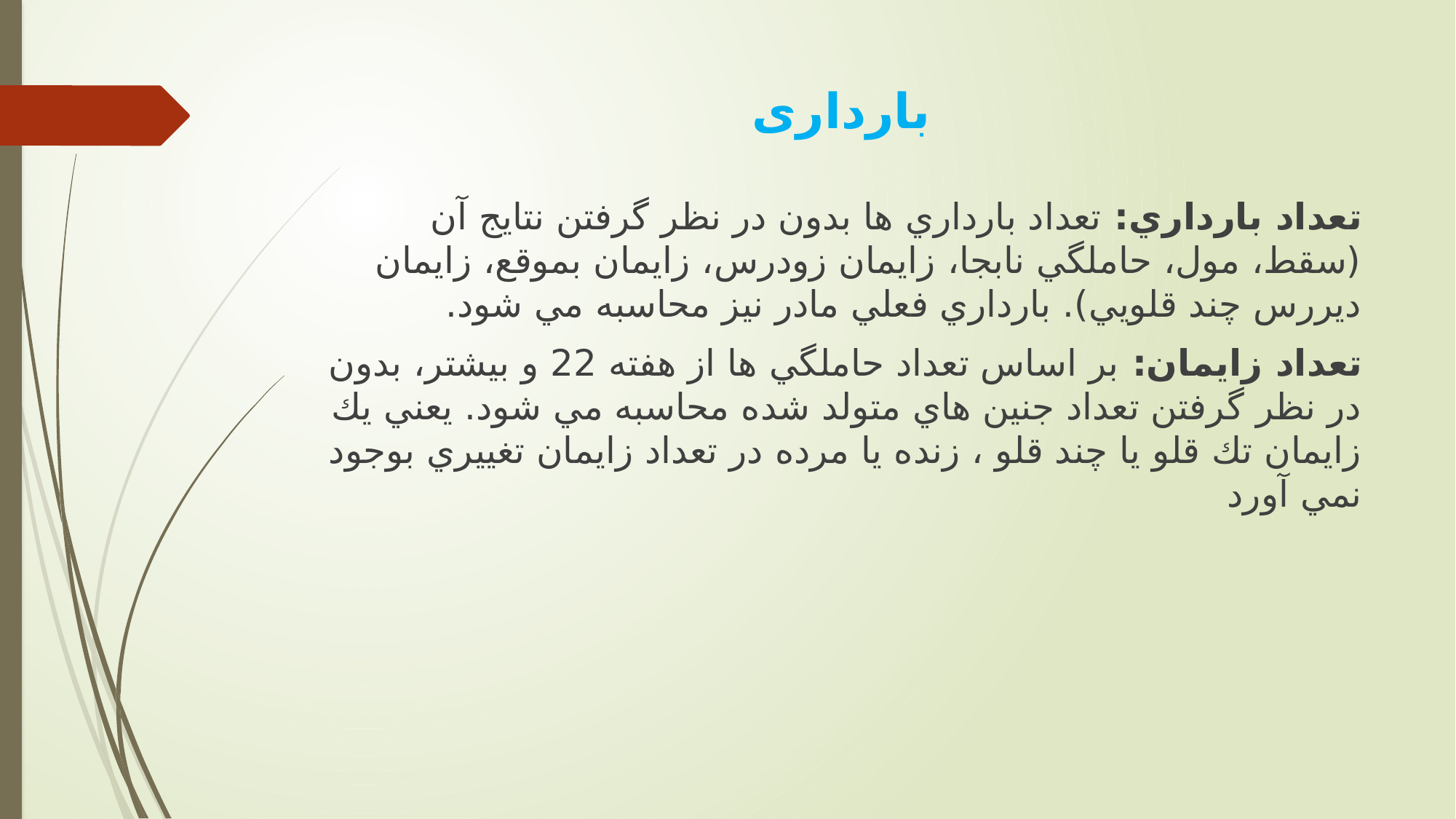

# بارداری
تعداد بارداري: تعداد بارداري ها بدون در نظر گرفتن نتايج آن (سقط، مول، حاملگي نابجا، زايمان زودرس، زايمان بموقع، زايمان ديررس چند قلويي). بارداري فعلي مادر نیز محاسبه مي شود.
تعداد زايمان: بر اساس تعداد حاملگي ها از هفته 22 و بیشتر، بدون در نظر گرفتن تعداد جنین هاي متولد شده محاسبه مي شود. يعني يك زايمان تك قلو يا چند قلو ، زنده يا مرده در تعداد زايمان تغییري بوجود نمي آورد